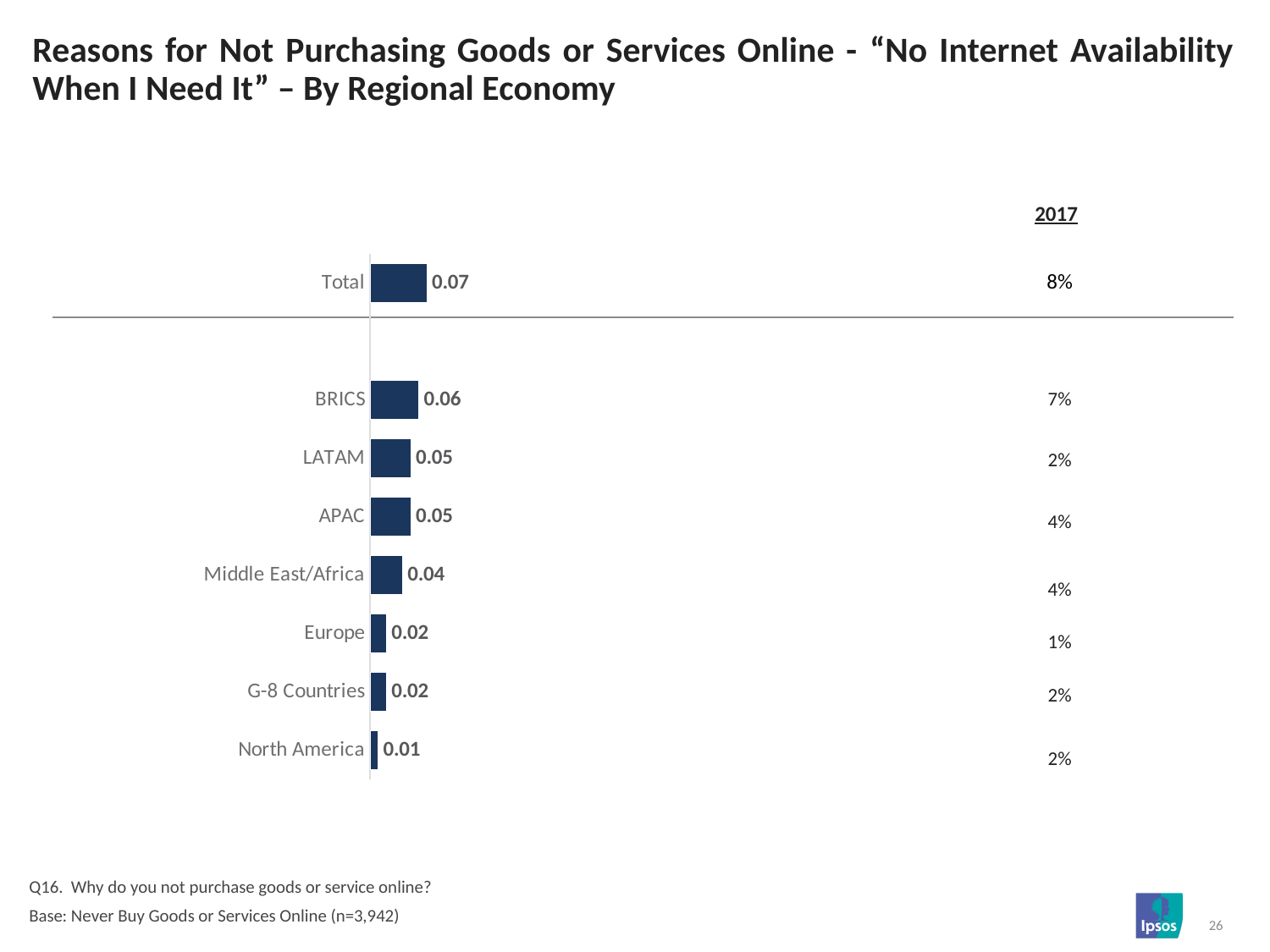

# Reasons for Not Purchasing Goods or Services Online - “No Internet Availability When I Need It” – By Regional Economy
| 2017 |
| --- |

### Chart

| Category | Column1 |
|---|---|
| Total | 0.07 |
|  | None |
| BRICS | 0.06 |
| LATAM | 0.05 |
| APAC | 0.05 |
| Middle East/Africa | 0.04 |
| Europe | 0.02 |
| G-8 Countries | 0.02 |
| North America | 0.01 |
| 8% |
| --- |
|  |
| 7% |
| 2% |
| 4% |
| 4% |
| 1% |
| 2% |
| 2% |
Q16.  Why do you not purchase goods or service online?
Base: Never Buy Goods or Services Online (n=3,942)